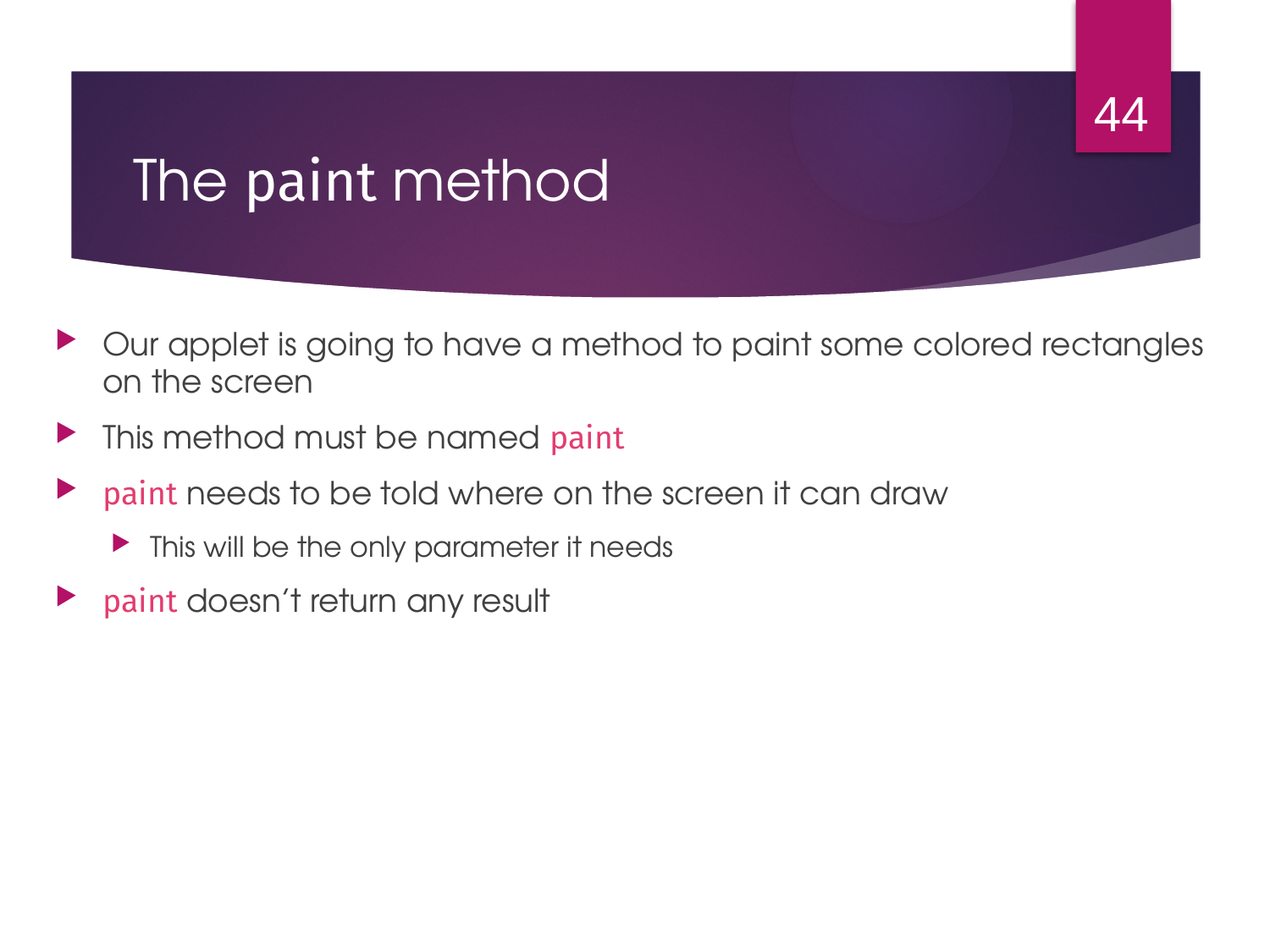

# The paint method
Our applet is going to have a method to paint some colored rectangles on the screen
This method must be named paint
paint needs to be told where on the screen it can draw
This will be the only parameter it needs
paint doesn’t return any result
44